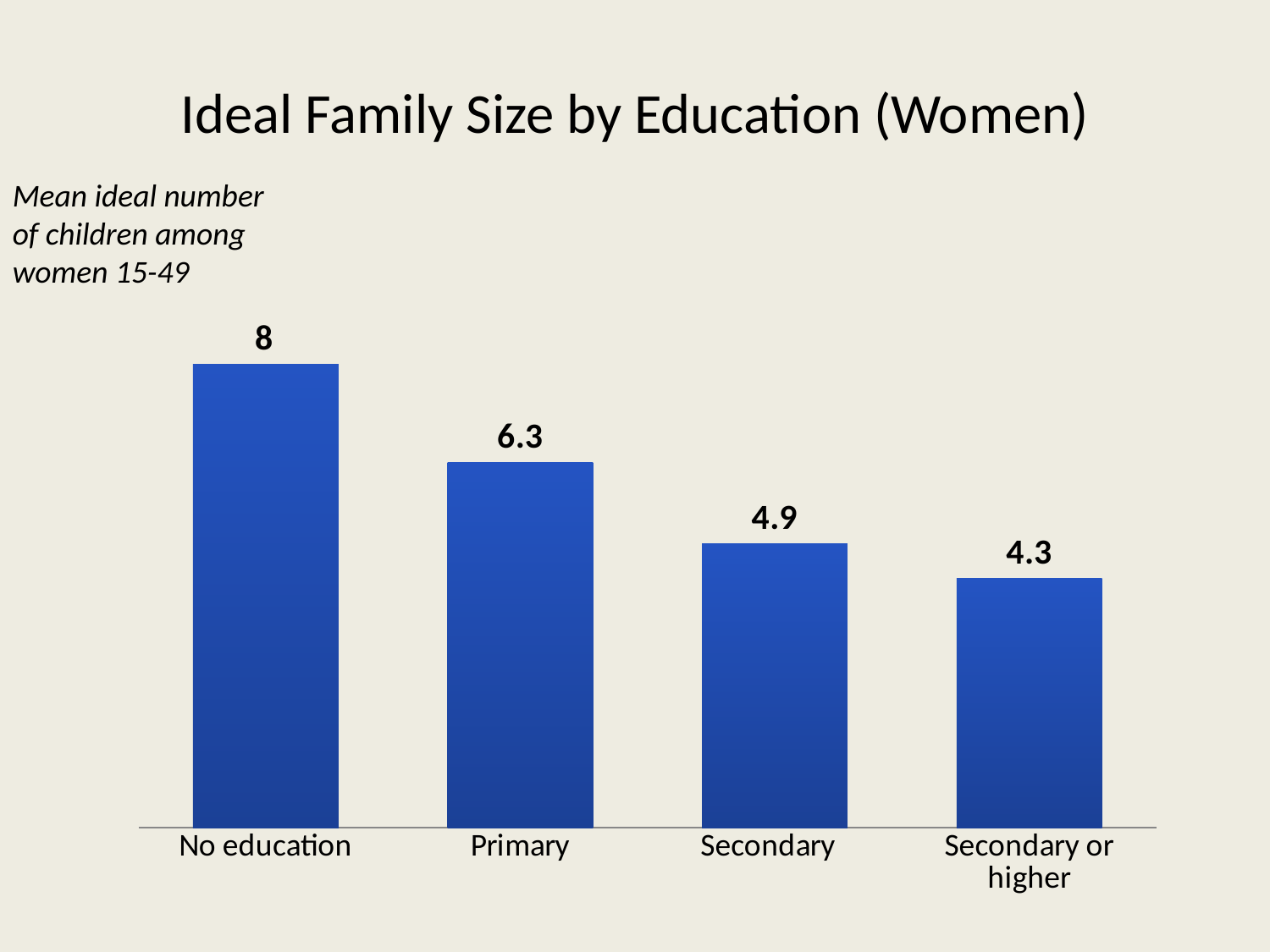

# Ideal Family Size by Education (Women)
Mean ideal number of children among
women 15-49

### Chart

| Category | Series 1 |
|---|---|
| No education | 8.0 |
| Primary | 6.3 |
| Secondary   | 4.9 |
| Secondary or higher | 4.3 |